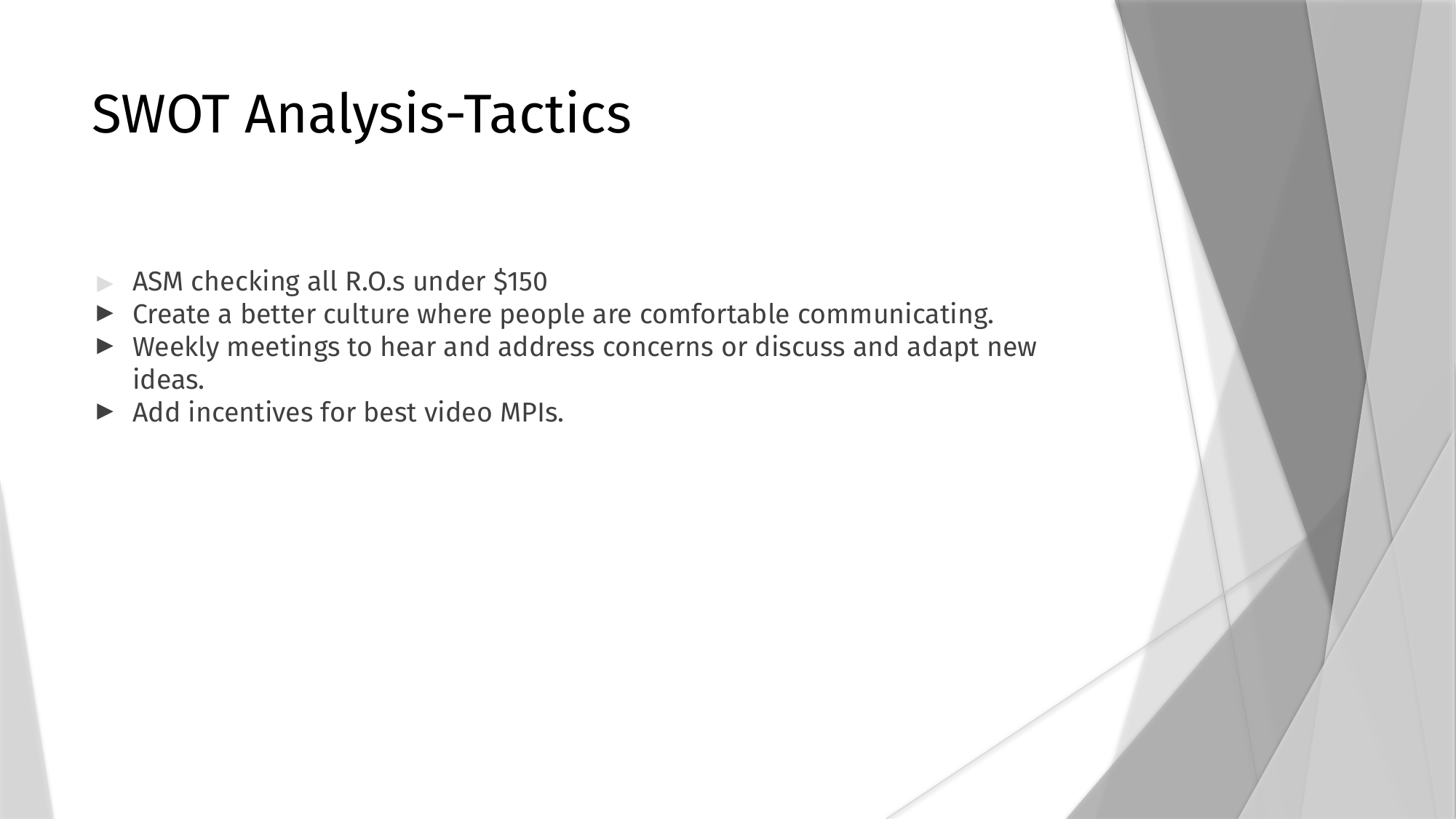

SWOT Analysis-Tactics
ASM checking all R.O.s under $150
Create a better culture where people are comfortable communicating.
Weekly meetings to hear and address concerns or discuss and adapt new ideas.
Add incentives for best video MPIs.